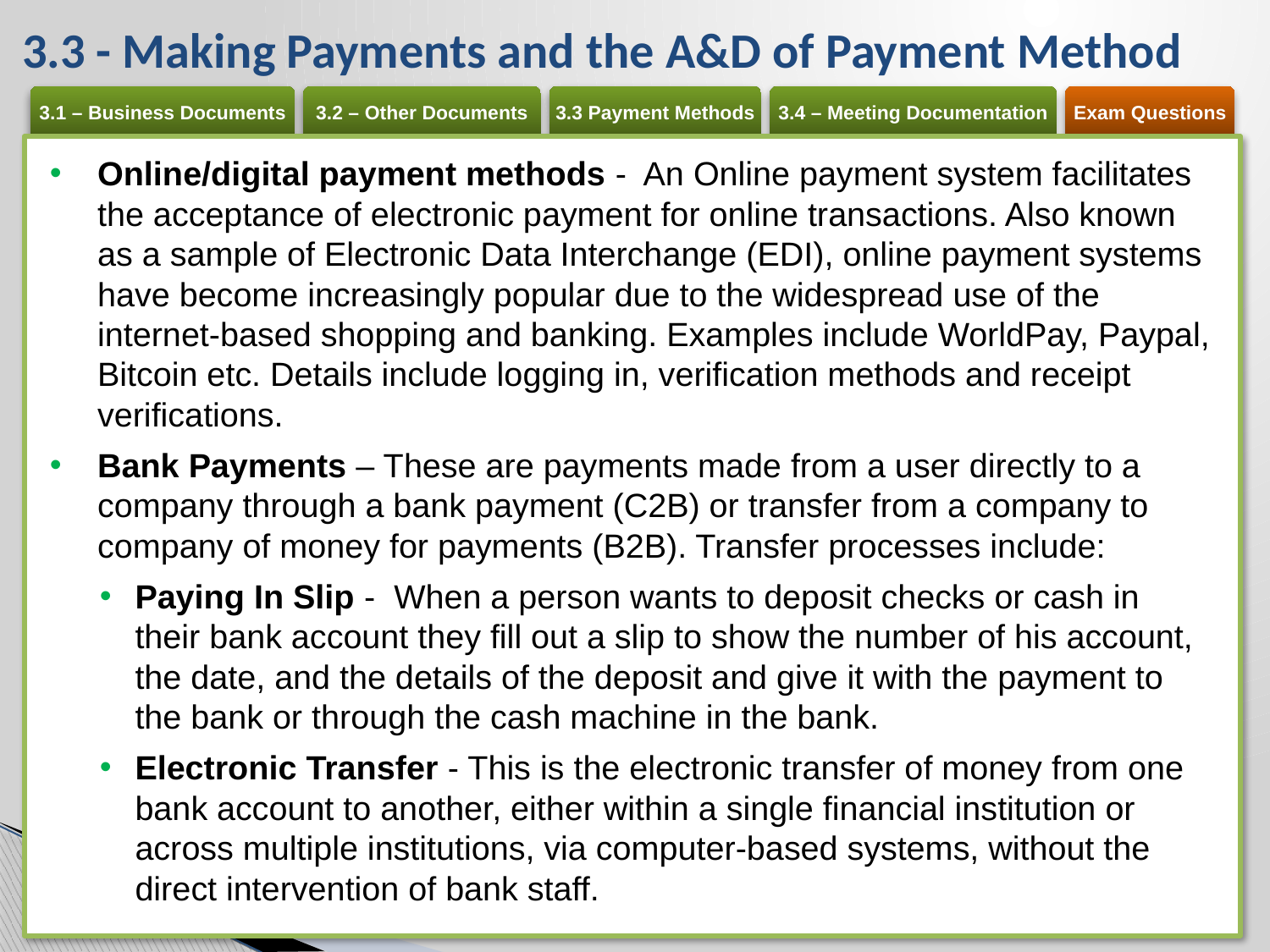

# 3.3 - Making Payments and the A&D of Payment Method
Online/digital payment methods -  An Online payment system facilitates the acceptance of electronic payment for online transactions. Also known as a sample of Electronic Data Interchange (EDI), online payment systems have become increasingly popular due to the widespread use of the internet-based shopping and banking. Examples include WorldPay, Paypal, Bitcoin etc. Details include logging in, verification methods and receipt verifications.
Bank Payments – These are payments made from a user directly to a company through a bank payment (C2B) or transfer from a company to company of money for payments (B2B). Transfer processes include:
Paying In Slip -  When a person wants to deposit checks or cash in their bank account they fill out a slip to show the number of his account, the date, and the details of the deposit and give it with the payment to the bank or through the cash machine in the bank.
Electronic Transfer - This is the electronic transfer of money from one bank account to another, either within a single financial institution or across multiple institutions, via computer-based systems, without the direct intervention of bank staff.